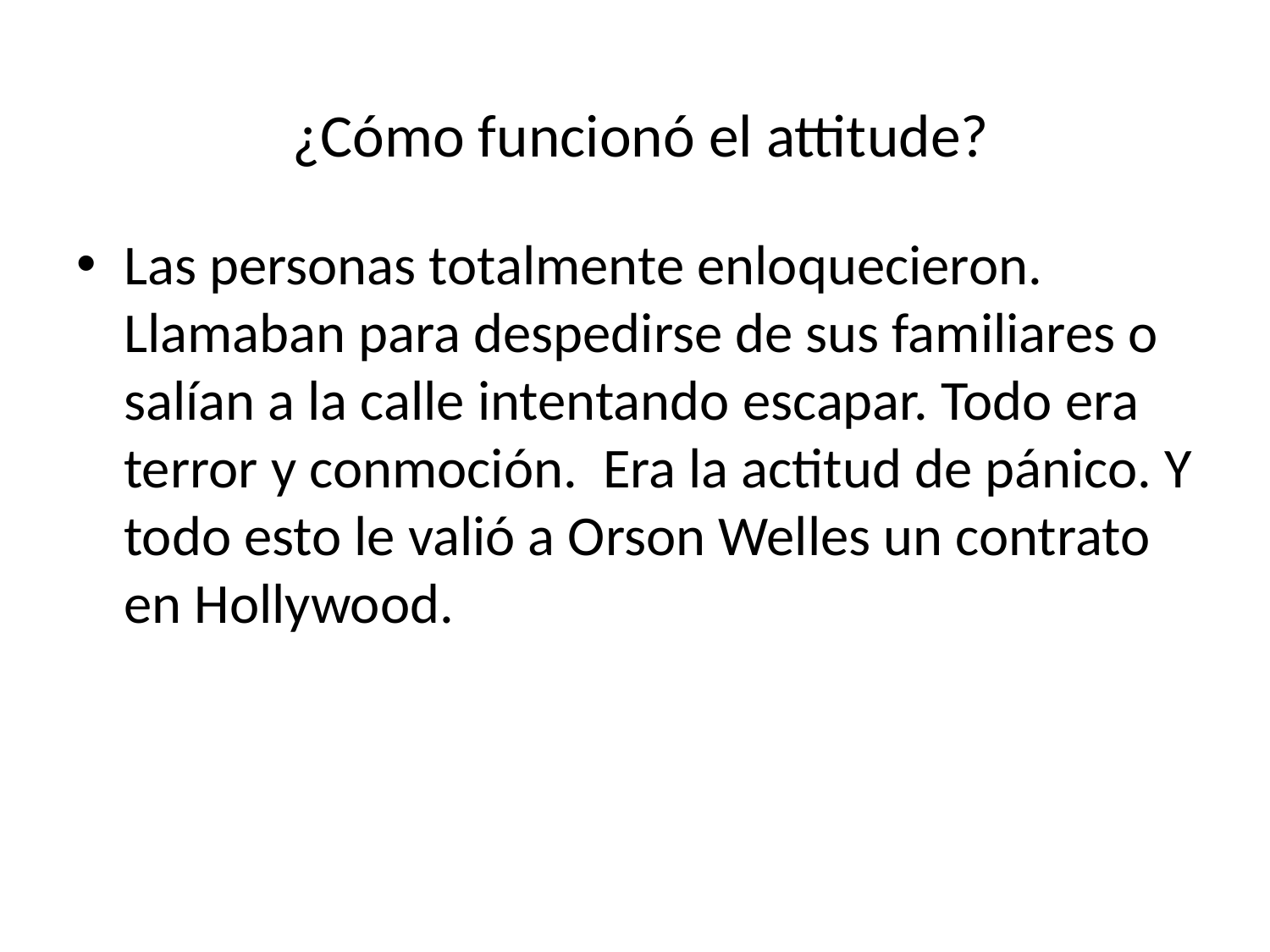

# ¿Cómo funcionó el attitude?
Las personas totalmente enloquecieron. Llamaban para despedirse de sus familiares o salían a la calle intentando escapar. Todo era terror y conmoción.  Era la actitud de pánico. Y todo esto le valió a Orson Welles un contrato en Hollywood.